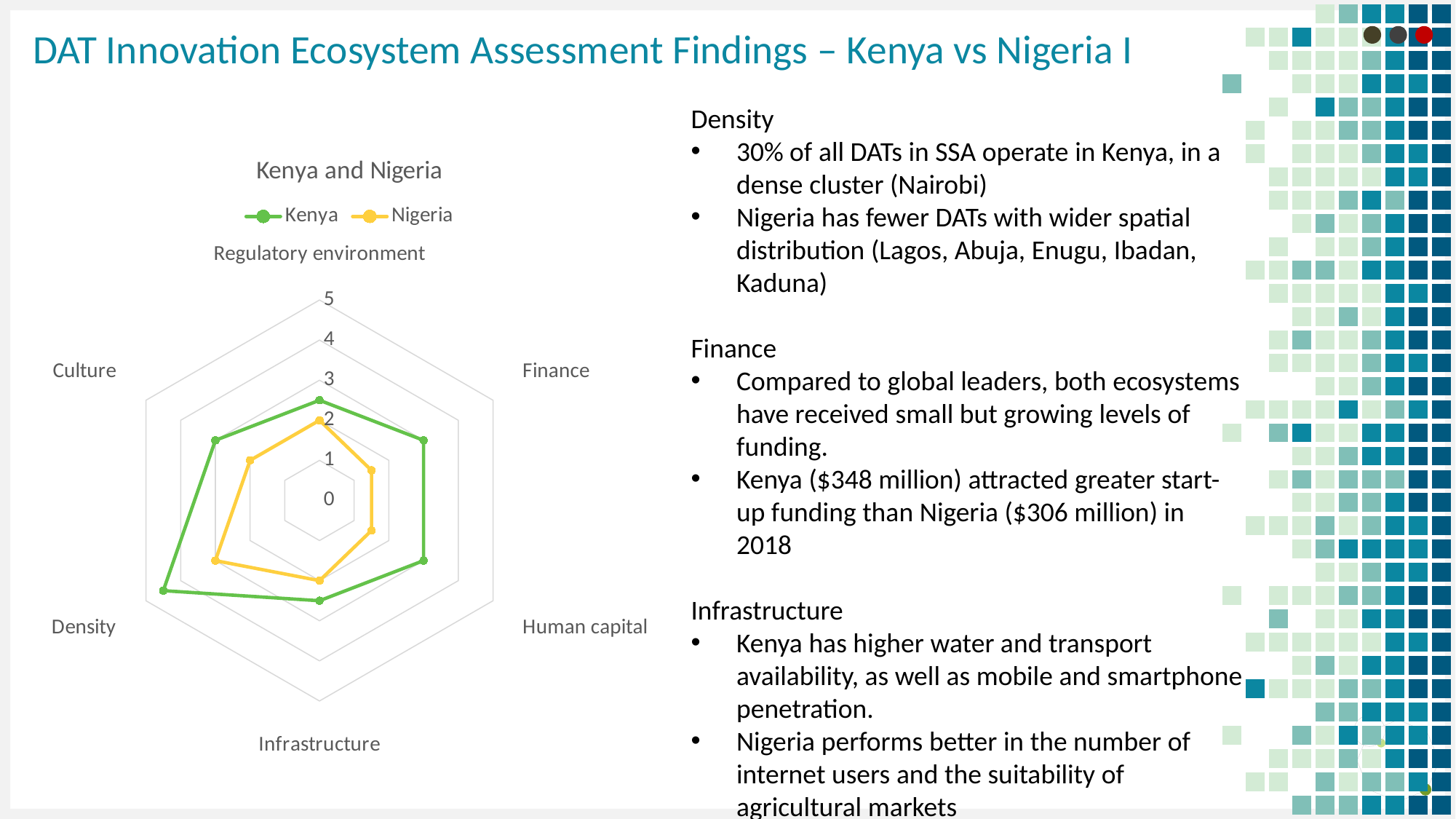

DAT Innovation Ecosystem Assessment Findings – Kenya vs Nigeria I

Density
30% of all DATs in SSA operate in Kenya, in a dense cluster (Nairobi)
Nigeria has fewer DATs with wider spatial distribution (Lagos, Abuja, Enugu, Ibadan, Kaduna)

Finance
Compared to global leaders, both ecosystems have received small but growing levels of funding.
Kenya ($348 million) attracted greater start-up funding than Nigeria ($306 million) in 2018

Infrastructure
Kenya has higher water and transport availability, as well as mobile and smartphone penetration.
Nigeria performs better in the number of internet users and the suitability of agricultural markets

### Chart: Kenya and Nigeria

| Category |  |  |
|---|---|---|
| Regulatory environment | 2.5 | 2.0 |
| Finance | 3.0 | 1.5 |
| Human capital | 3.0 | 1.5 |
| Infrastructure | 2.5 | 2.0 |
| Density | 4.5 | 3.0 |
| Culture | 3.0 | 2.0 |